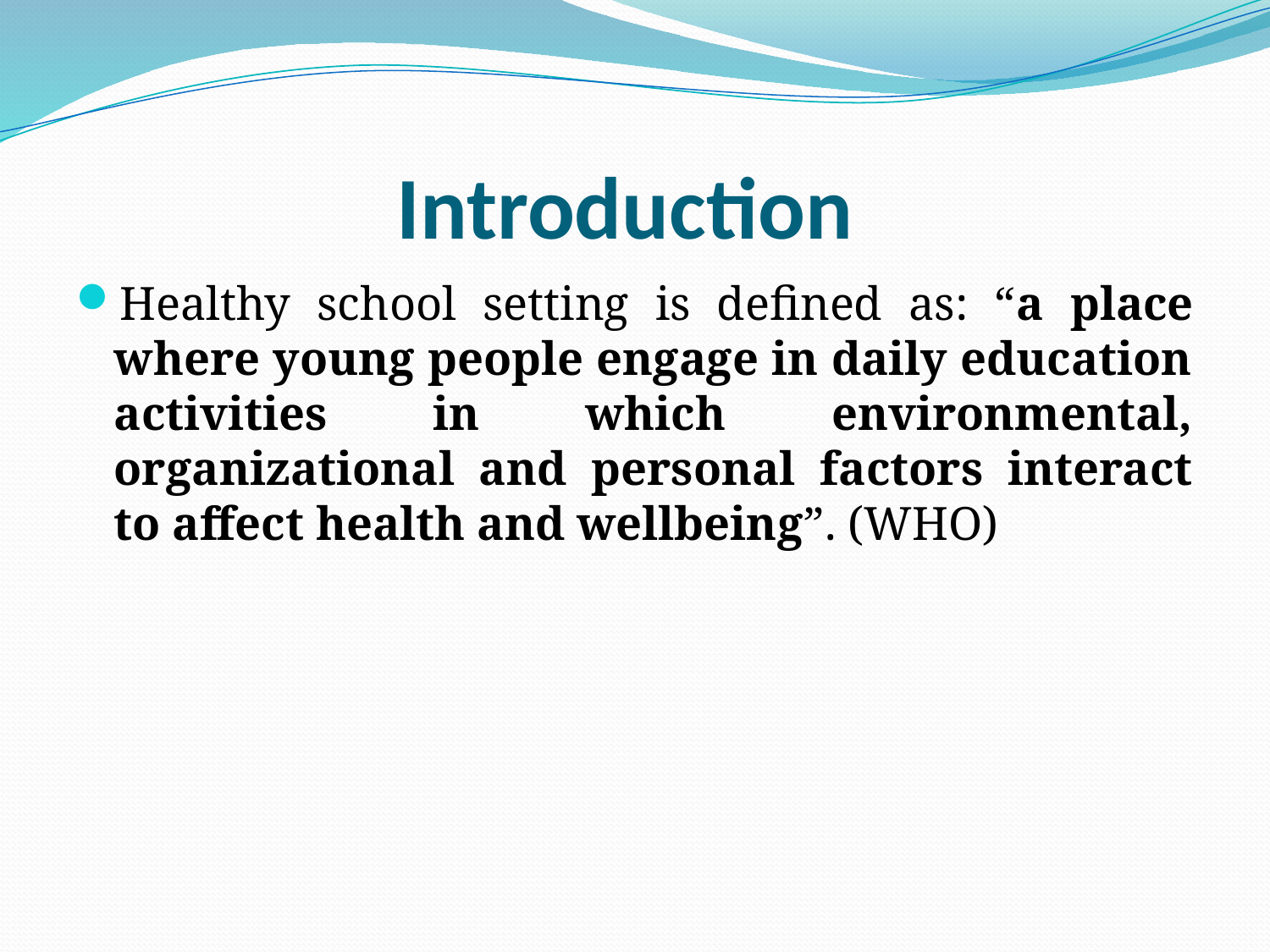

# Introduction
Healthy school setting is defined as: “a place where young people engage in daily education activities in which environmental, organizational and personal factors interact to affect health and wellbeing”. (WHO)